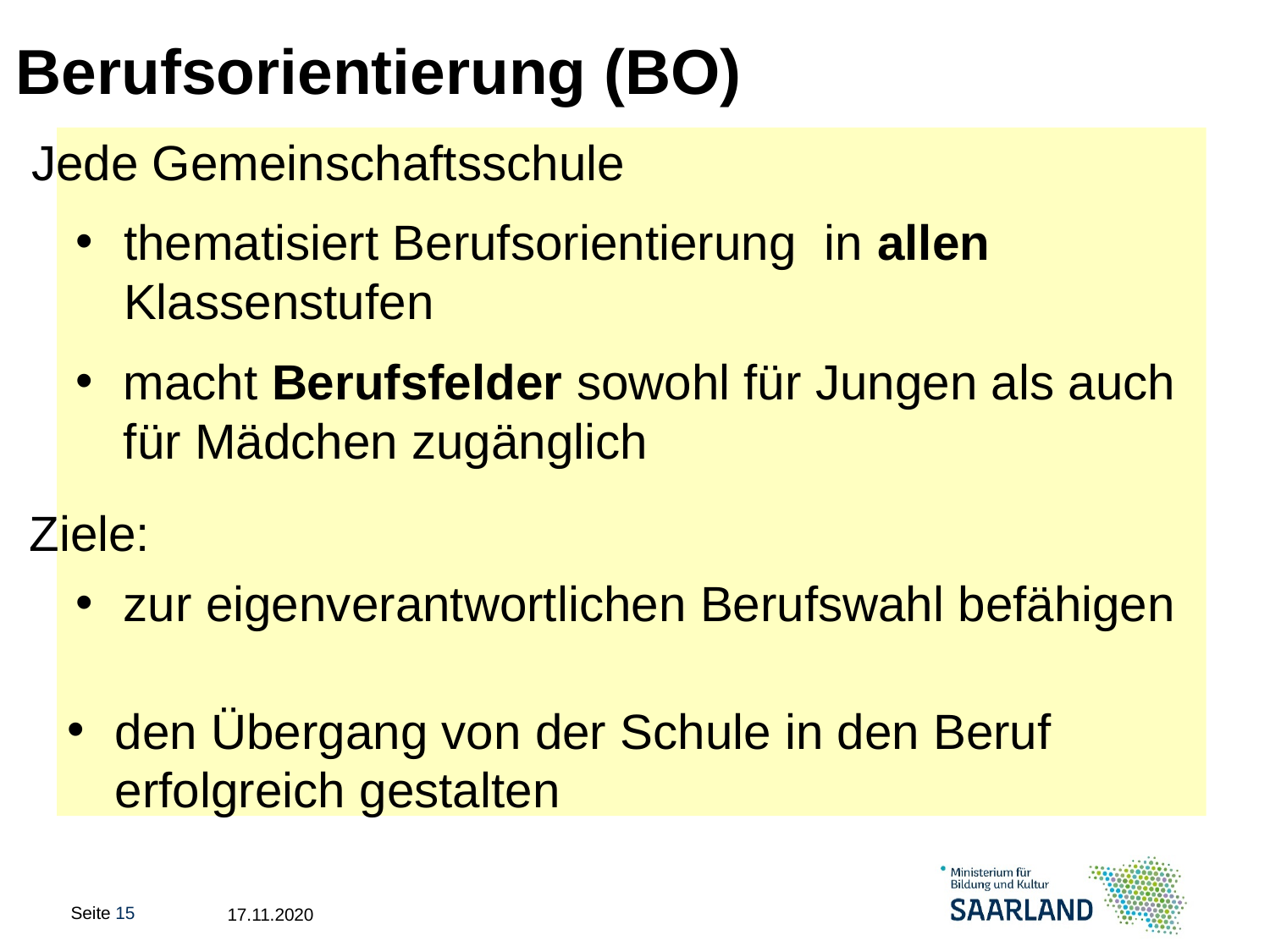

Berufsorientierung (BO)
Jede Gemeinschaftsschule

thematisiert Berufsorientierung  in allen Klassenstufen
macht Berufsfelder sowohl für Jungen als auch für Mädchen zugänglich
Ziele:
zur eigenverantwortlichen Berufswahl befähigen
den Übergang von der Schule in den Beruf erfolgreich gestalten